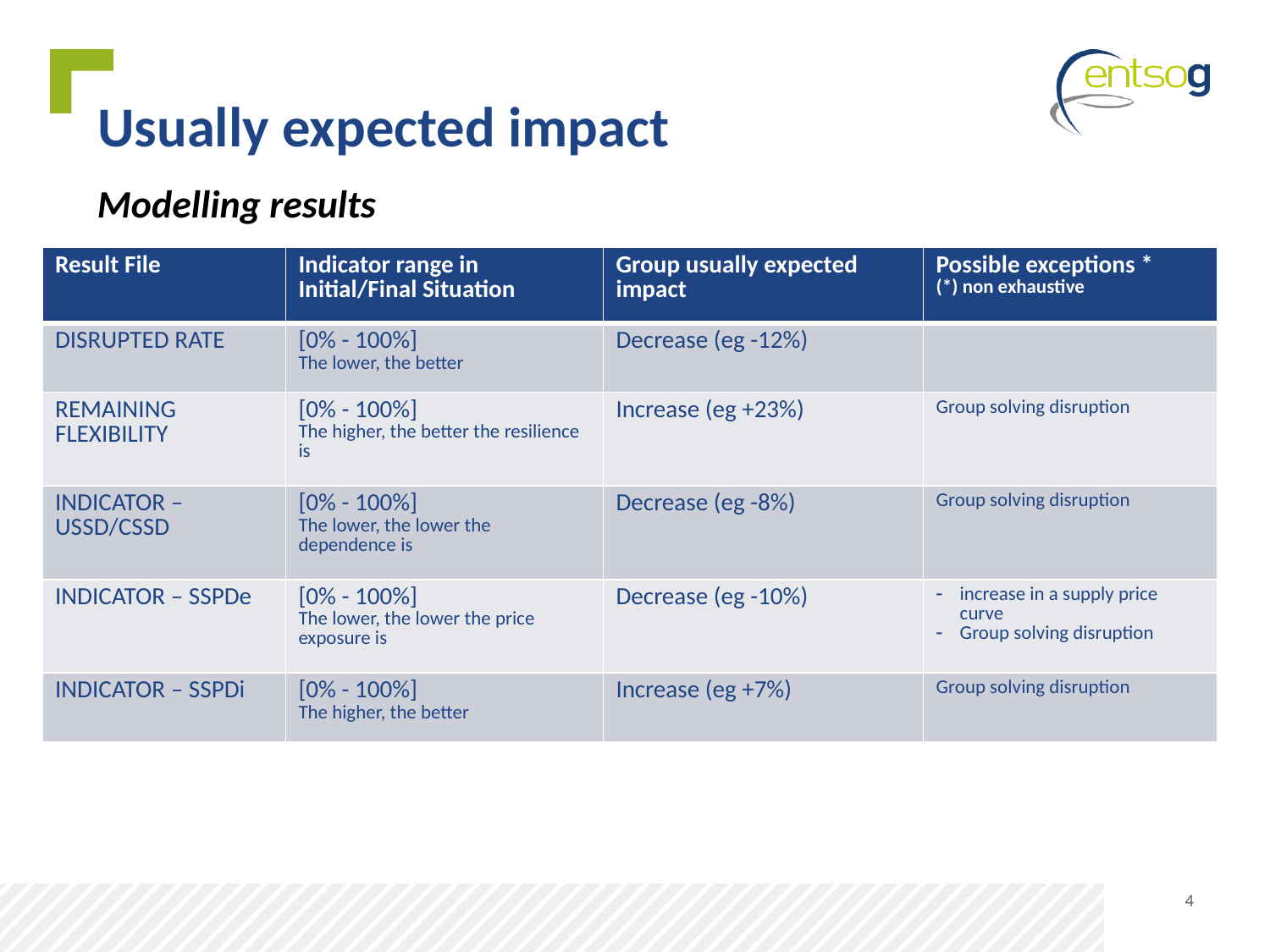

# Usually expected impact
Modelling results
| Result File | Indicator range in Initial/Final Situation | Group usually expected impact | Possible exceptions \* (\*) non exhaustive |
| --- | --- | --- | --- |
| DISRUPTED RATE | [0% - 100%] The lower, the better | Decrease (eg -12%) |  |
| REMAINING FLEXIBILITY | [0% - 100%] The higher, the better the resilience is | Increase (eg +23%) | Group solving disruption |
| INDICATOR – USSD/CSSD | [0% - 100%] The lower, the lower the dependence is | Decrease (eg -8%) | Group solving disruption |
| INDICATOR – SSPDe | [0% - 100%] The lower, the lower the price exposure is | Decrease (eg -10%) | increase in a supply price curve Group solving disruption |
| INDICATOR – SSPDi | [0% - 100%] The higher, the better | Increase (eg +7%) | Group solving disruption |
4